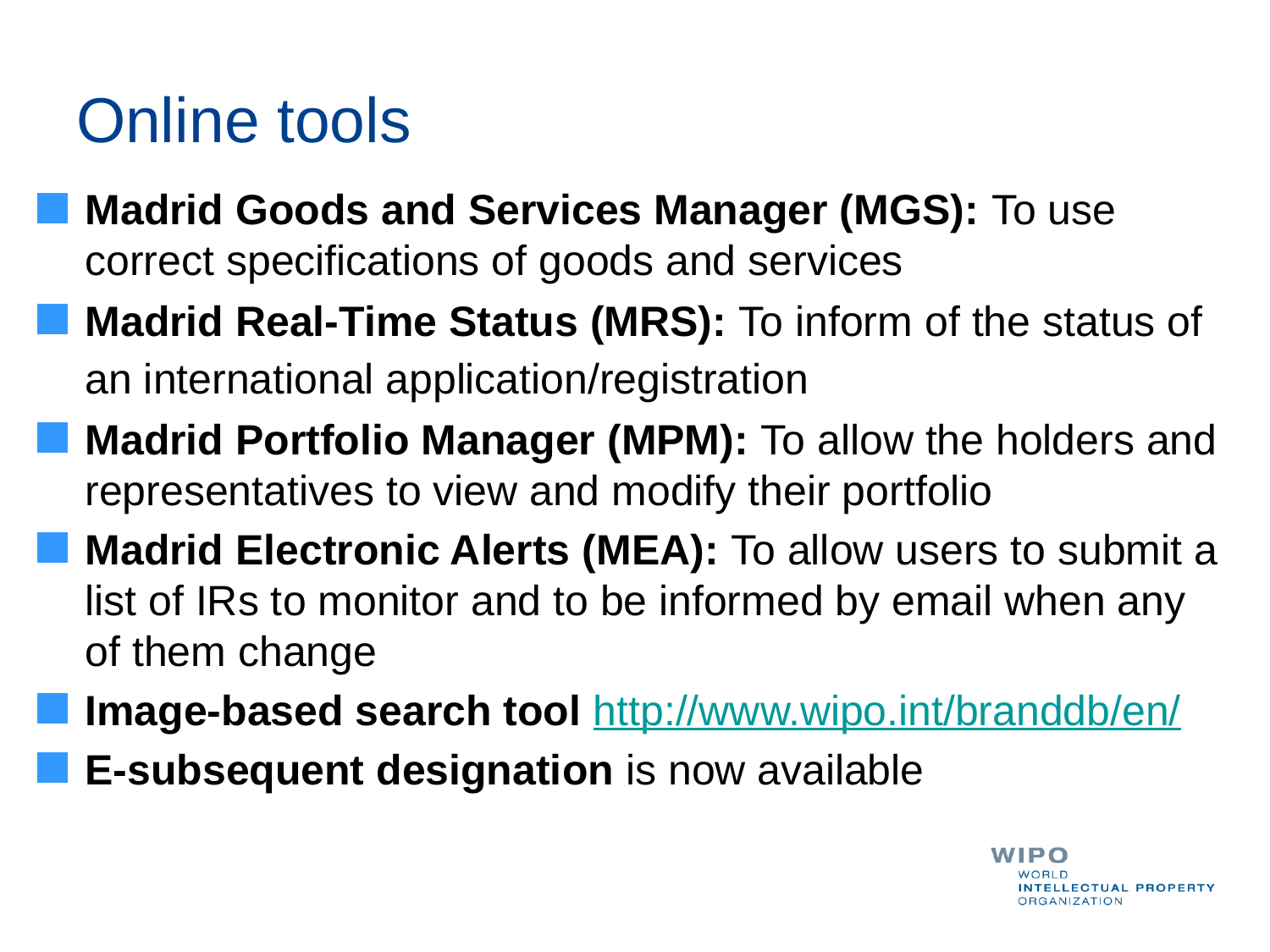

# Online tools
Madrid Goods and Services Manager (MGS): To use correct specifications of goods and services
Madrid Real-Time Status (MRS): To inform of the status of an international application/registration
Madrid Portfolio Manager (MPM): To allow the holders and representatives to view and modify their portfolio
Madrid Electronic Alerts (MEA): To allow users to submit a list of IRs to monitor and to be informed by email when any of them change
Image-based search tool http://www.wipo.int/branddb/en/
E-subsequent designation is now available